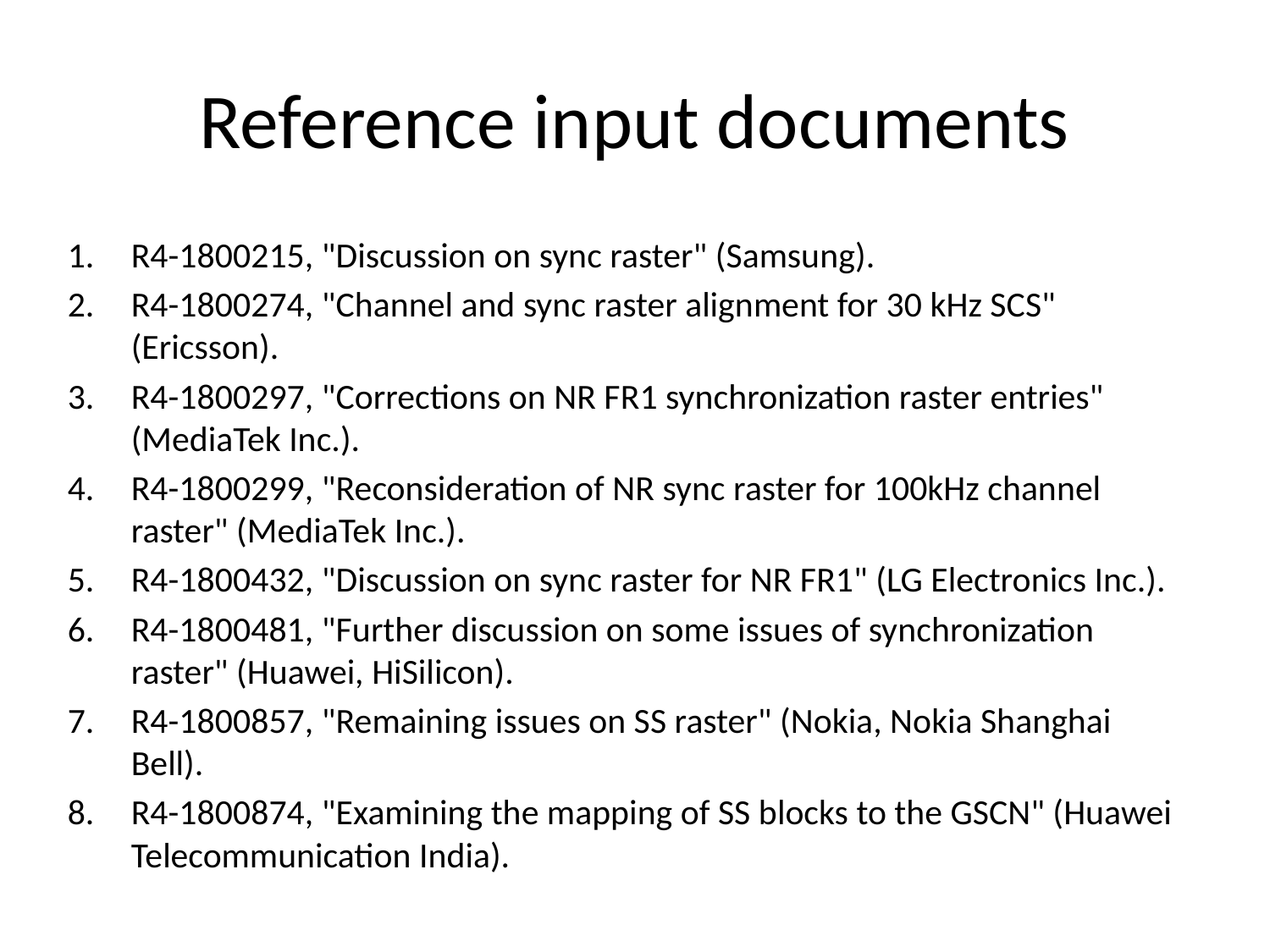

# Reference input documents

R4-1800215, "Discussion on sync raster" (Samsung).
R4-1800274, "Channel and sync raster alignment for 30 kHz SCS" (Ericsson).
R4-1800297, "Corrections on NR FR1 synchronization raster entries" (MediaTek Inc.).
R4-1800299, "Reconsideration of NR sync raster for 100kHz channel raster" (MediaTek Inc.).
R4-1800432, "Discussion on sync raster for NR FR1" (LG Electronics Inc.).
R4-1800481, "Further discussion on some issues of synchronization raster" (Huawei, HiSilicon).
R4-1800857, "Remaining issues on SS raster" (Nokia, Nokia Shanghai Bell).
R4-1800874, "Examining the mapping of SS blocks to the GSCN" (Huawei Telecommunication India).